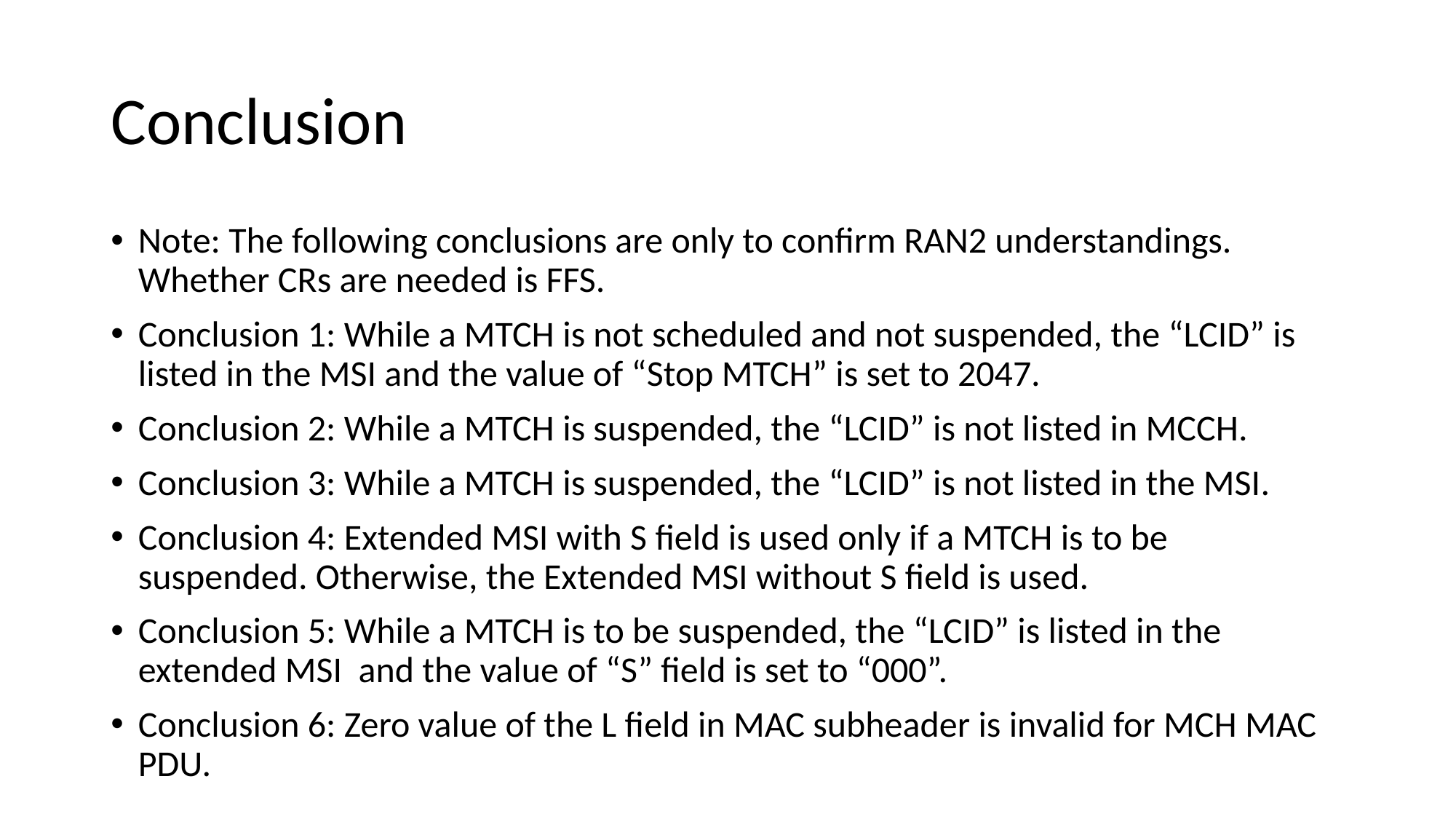

# Conclusion
Note: The following conclusions are only to confirm RAN2 understandings. Whether CRs are needed is FFS.
Conclusion 1: While a MTCH is not scheduled and not suspended, the “LCID” is listed in the MSI and the value of “Stop MTCH” is set to 2047.
Conclusion 2: While a MTCH is suspended, the “LCID” is not listed in MCCH.
Conclusion 3: While a MTCH is suspended, the “LCID” is not listed in the MSI.
Conclusion 4: Extended MSI with S field is used only if a MTCH is to be suspended. Otherwise, the Extended MSI without S field is used.
Conclusion 5: While a MTCH is to be suspended, the “LCID” is listed in the extended MSI  and the value of “S” field is set to “000”.
Conclusion 6: Zero value of the L field in MAC subheader is invalid for MCH MAC PDU.